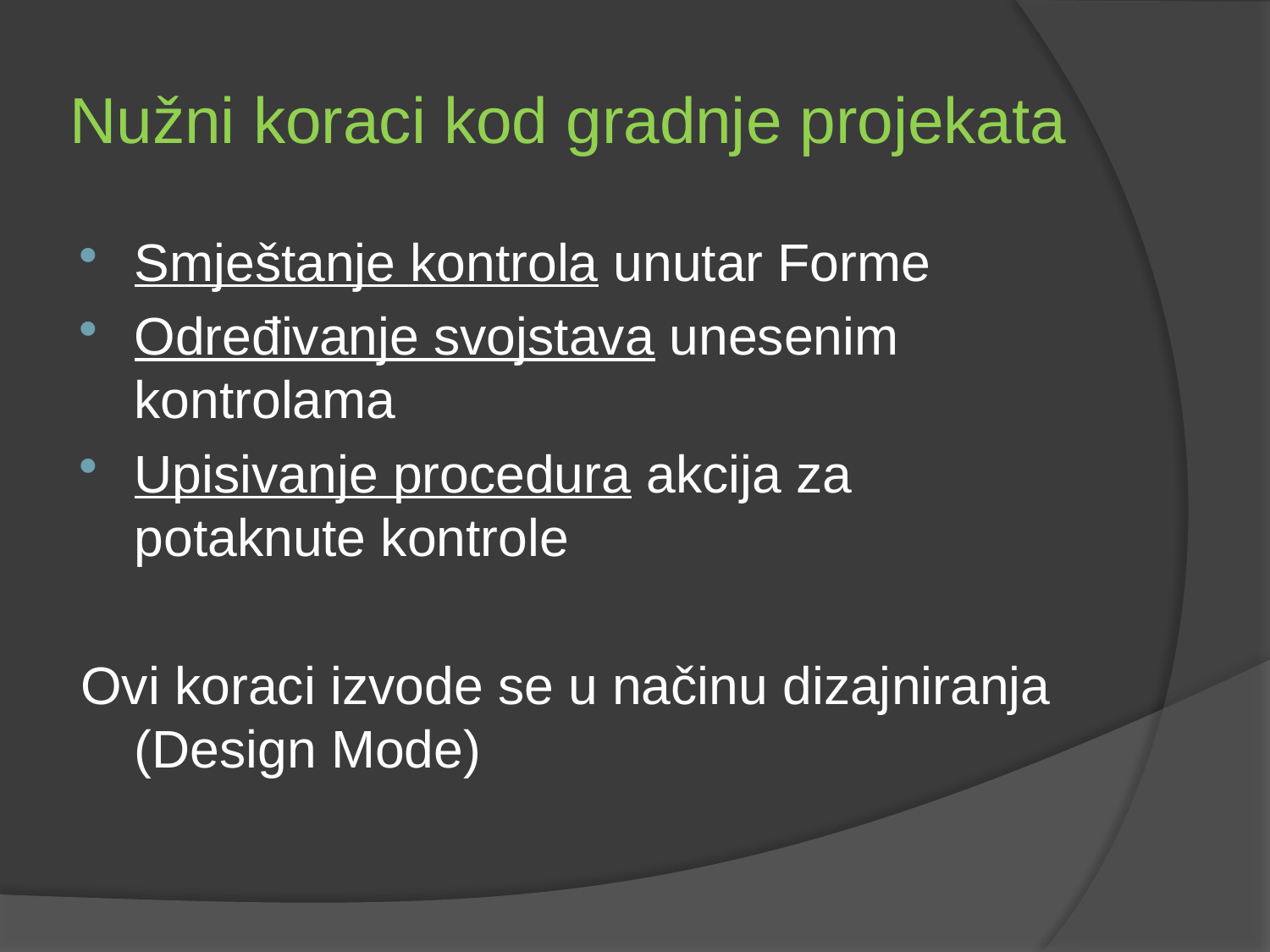

# Nužni koraci kod gradnje projekata
Smještanje kontrola unutar Forme
Određivanje svojstava unesenim kontrolama
Upisivanje procedura akcija za potaknute kontrole

Ovi koraci izvode se u načinu dizajniranja (Design Mode)